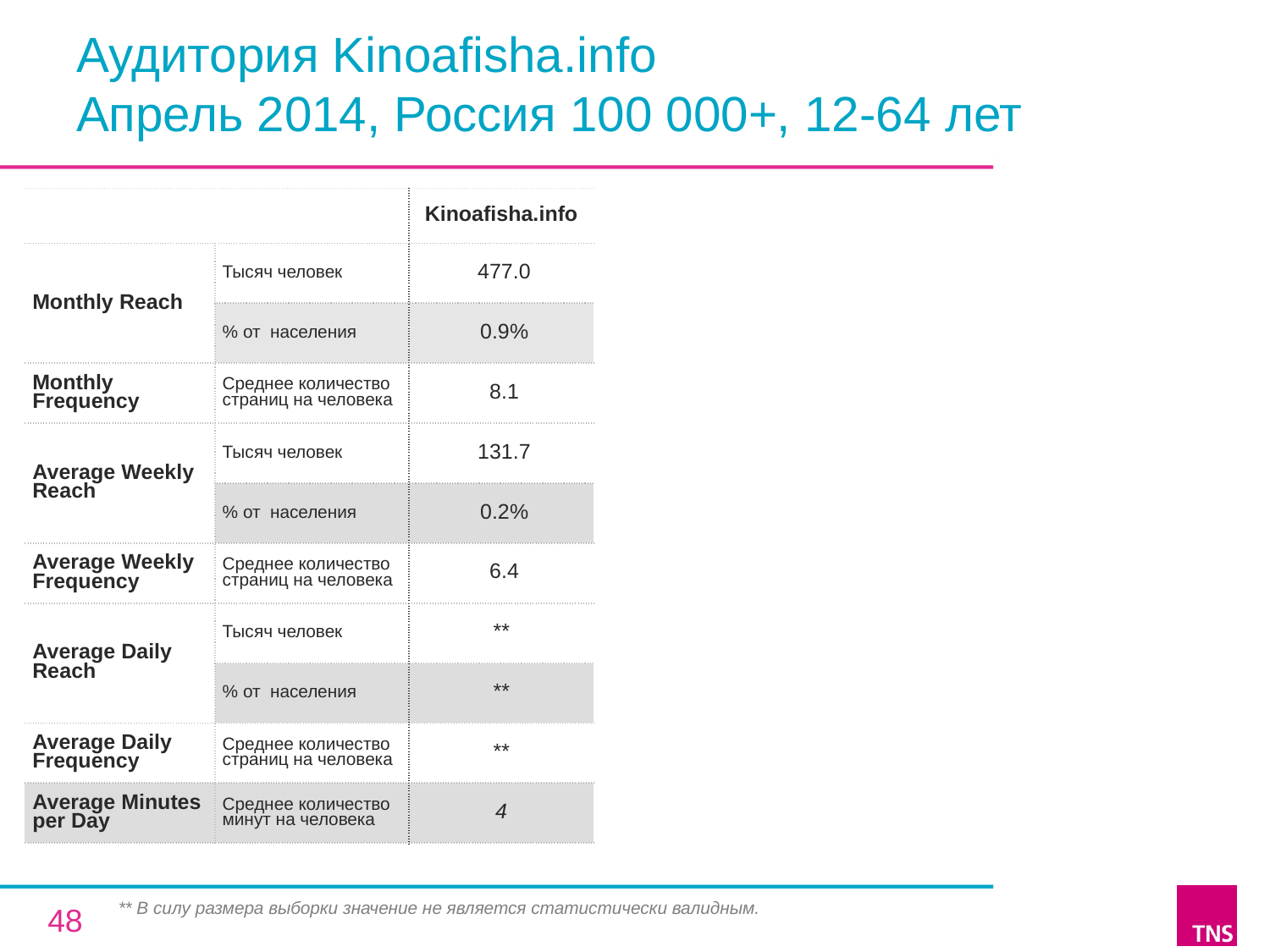

# Аудитория Kinoafisha.info Апрель 2014, Россия 100 000+, 12-64 лет
|  |  | Kinoafisha.info |
| --- | --- | --- |
| Monthly Reach | Тысяч человек | 477.0 |
|  | % от населения | 0.9% |
| Monthly Frequency | Среднее количество страниц на человека | 8.1 |
| Average Weekly Reach | Тысяч человек | 131.7 |
|  | % от населения | 0.2% |
| Average Weekly Frequency | Среднее количество страниц на человека | 6.4 |
| Average Daily Reach | Тысяч человек | \*\* |
|  | % от населения | \*\* |
| Average Daily Frequency | Среднее количество страниц на человека | \*\* |
| Average Minutes per Day | Среднее количество минут на человека | 4 |
** В силу размера выборки значение не является статистически валидным.
48